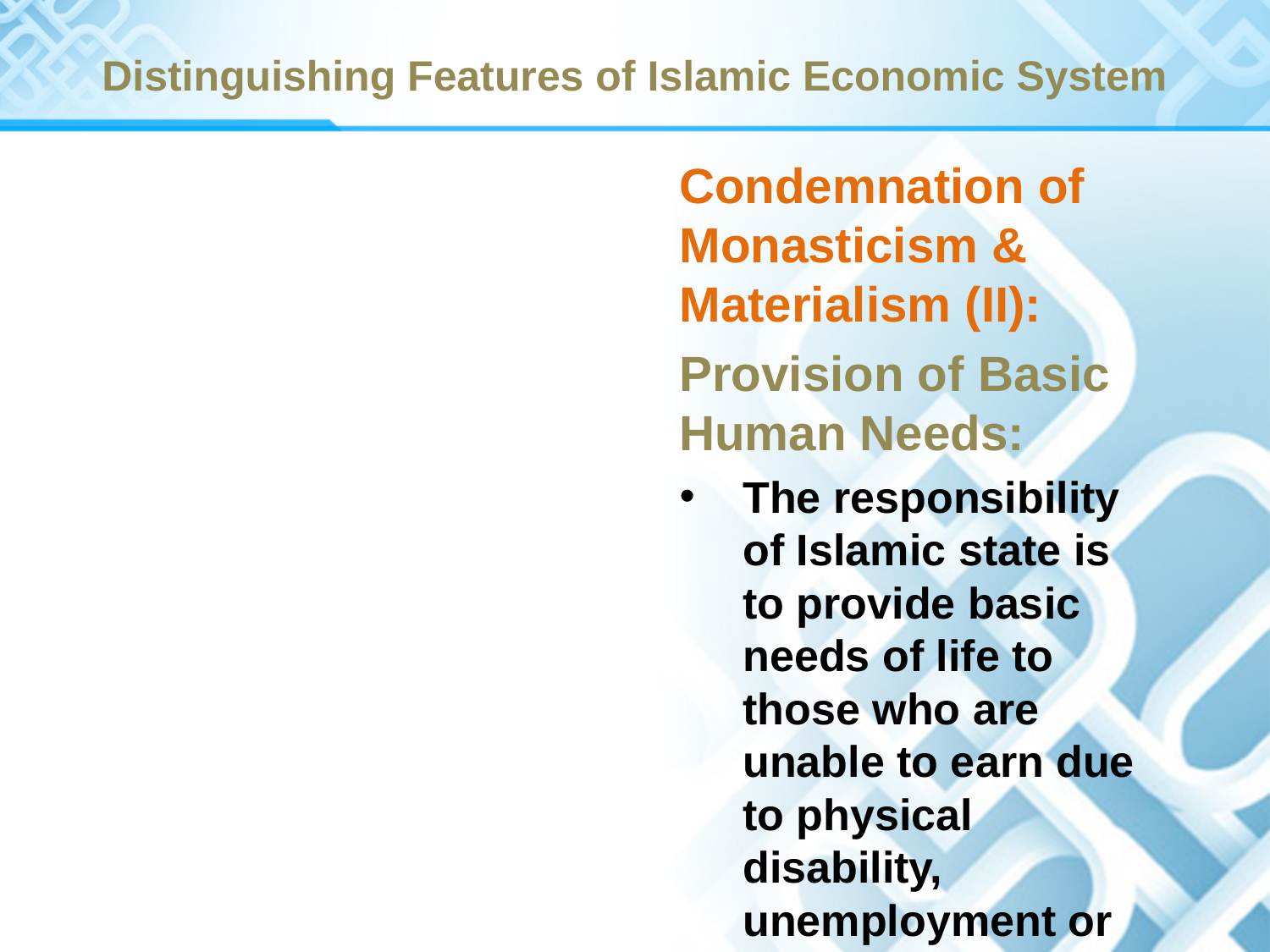

Distinguishing Features of Islamic Economic System
Condemnation of Monasticism & Materialism (II):
Provision of Basic Human Needs:
The responsibility of Islamic state is to provide basic needs of life to those who are unable to earn due to physical disability, unemployment or any other reason